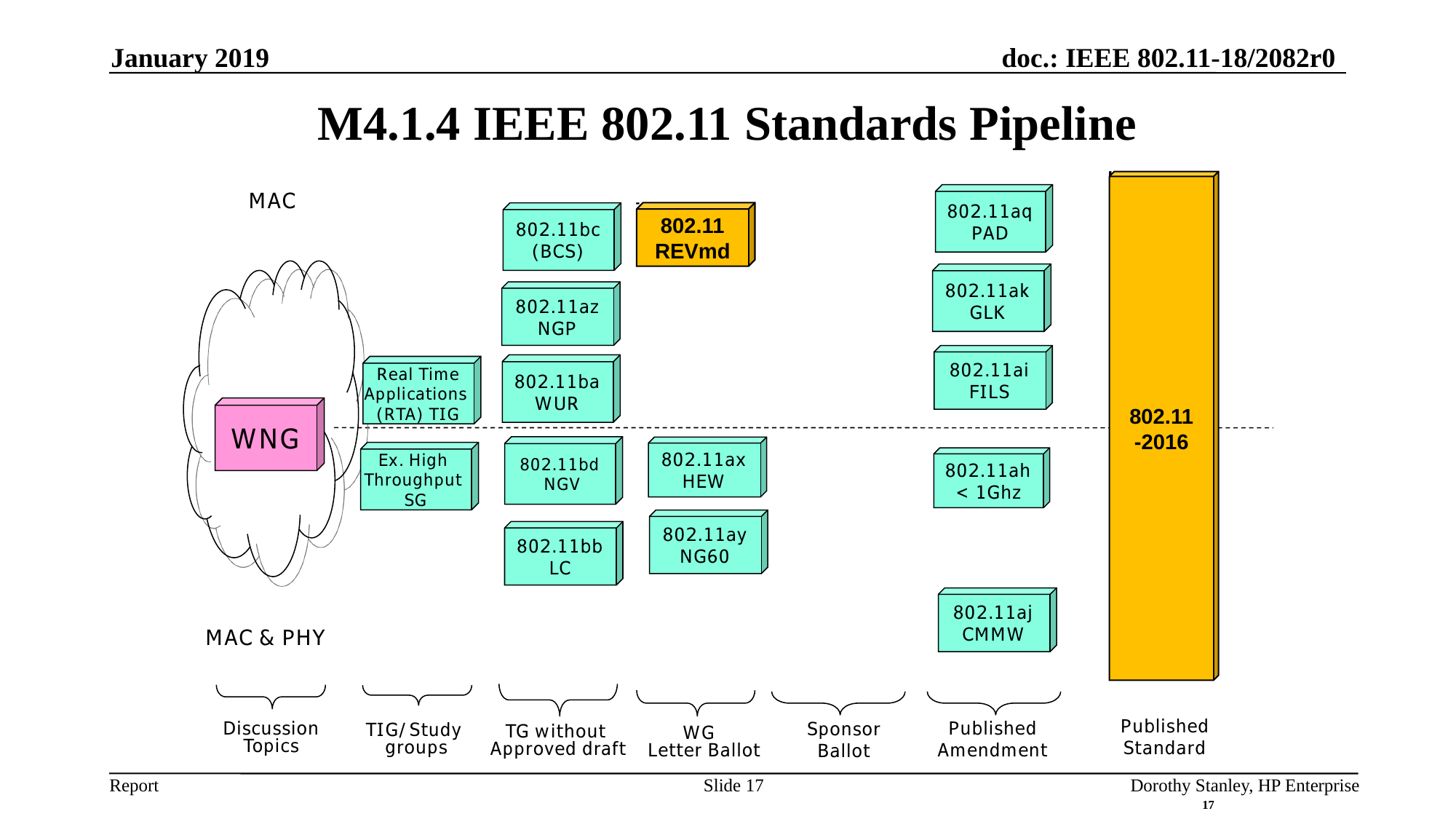

January 2019
# M4.1.4 IEEE 802.11 Standards Pipeline
802.11
-2016
MAC
802.11aq
PAD
802.11
REVmd
802.11bc
(BCS)

802.11ak
GLK
802.11az
NGP
802.11ai
FILS
802.11ba
WUR
Real Time
Applications
(RTA) TIG
WNG

802.11bd
 NGV
802.11ax
HEW
Ex. High
Throughput
SG
802.11ah
< 1Ghz
802.11ay
NG60
802.11bb
LC

802.11aj
CMMW

MAC & PHY

Published
Standard
Published
Amendment
Sponsor
Ballot
Discussion Topics
TIG/Study
groups
TG without
Approved draft
WG
Letter Ballot
Slide 17
Dorothy Stanley, HP Enterprise
17